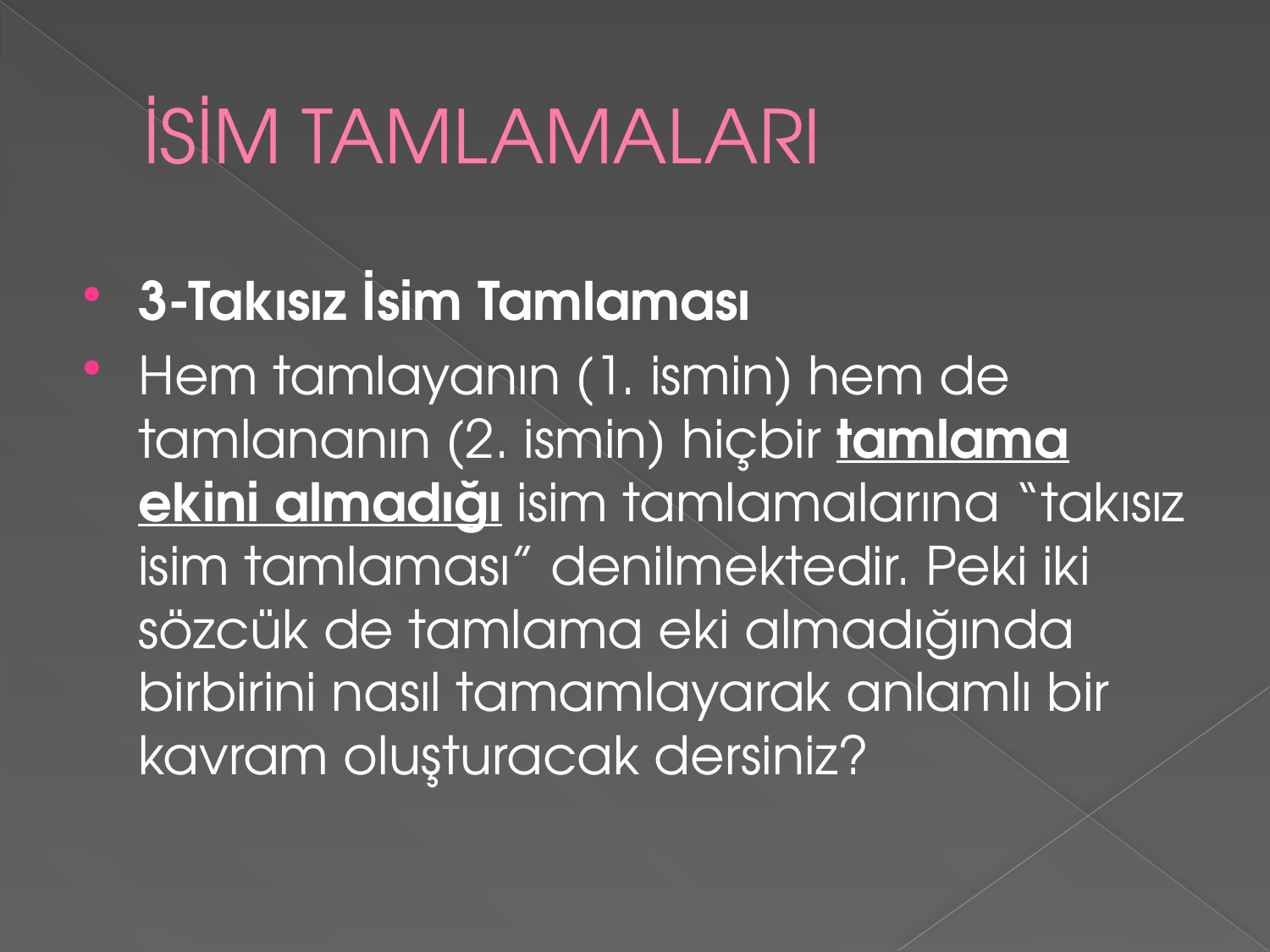

# İSİM TAMLAMALARI
3-Takısız İsim Tamlaması
Hem tamlayanın (1. ismin) hem de tamlananın (2. ismin) hiçbir tamlama ekini almadığı isim tamlamalarına “takısız isim tamlaması” denilmektedir. Peki iki sözcük de tamlama eki almadığında birbirini nasıl tamamlayarak anlamlı bir kavram oluşturacak dersiniz?